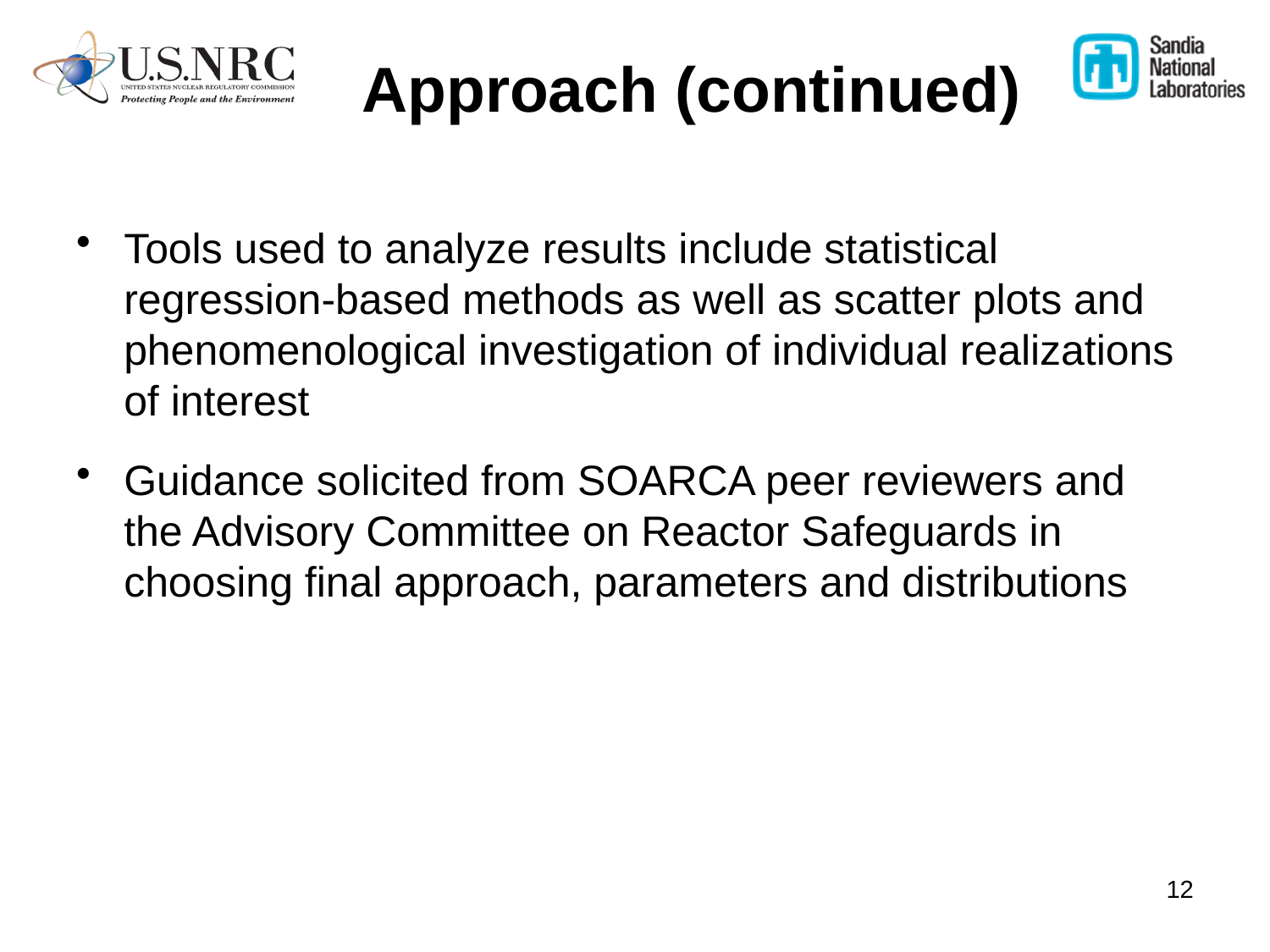

# Approach (continued)

Tools used to analyze results include statistical regression-based methods as well as scatter plots and phenomenological investigation of individual realizations of interest

Guidance solicited from SOARCA peer reviewers and the Advisory Committee on Reactor Safeguards in choosing final approach, parameters and distributions

12